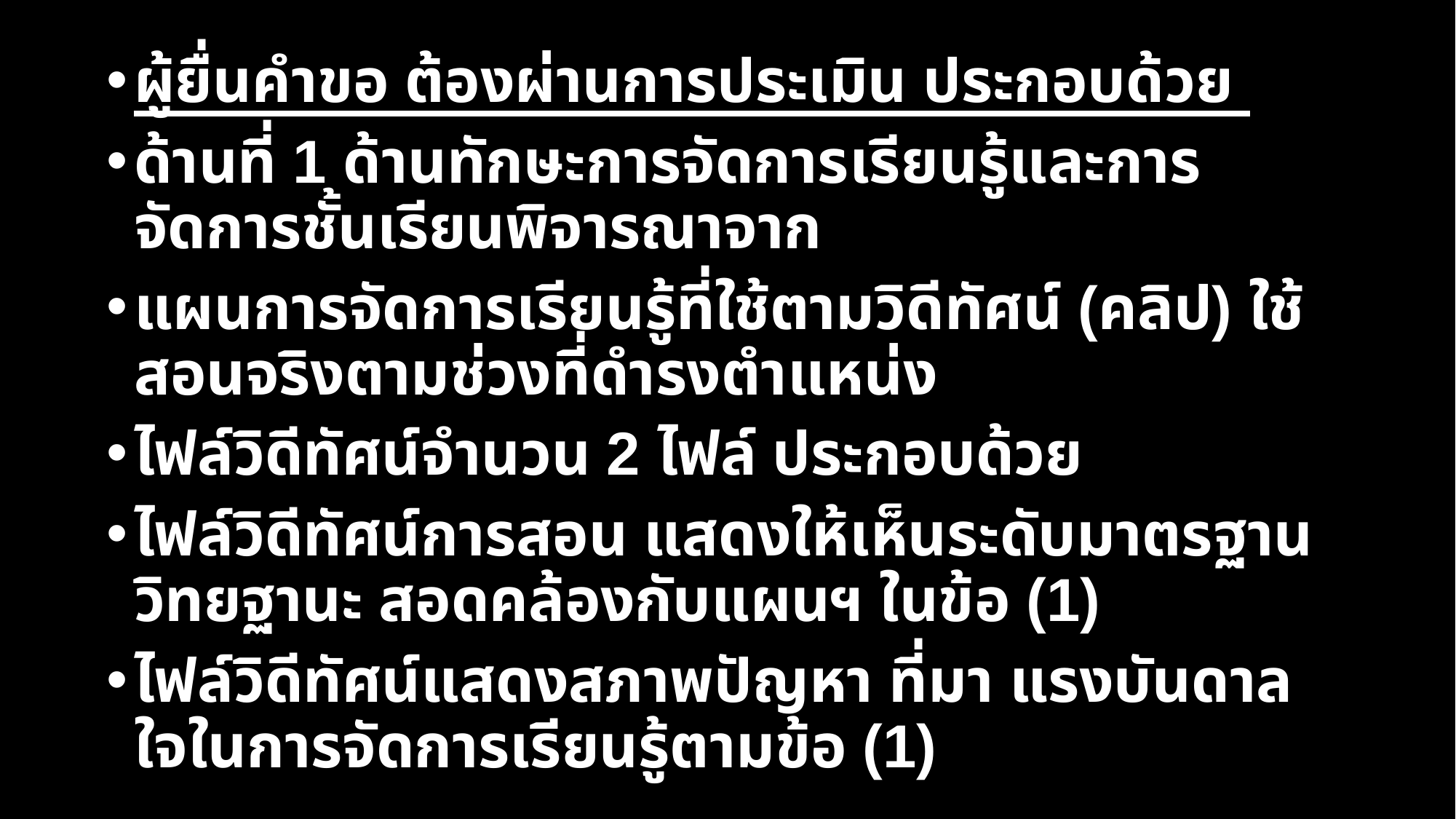

ผู้ยื่นคำขอ ต้องผ่านการประเมิน ประกอบด้วย
ด้านที่ 1 ด้านทักษะการจัดการเรียนรู้และการจัดการชั้นเรียนพิจารณาจาก
แผนการจัดการเรียนรู้ที่ใช้ตามวิดีทัศน์ (คลิป) ใช้สอนจริงตามช่วงที่ดำรงตำแหน่ง
ไฟล์วิดีทัศน์จำนวน 2 ไฟล์ ประกอบด้วย
ไฟล์วิดีทัศน์การสอน แสดงให้เห็นระดับมาตรฐานวิทยฐานะ สอดคล้องกับแผนฯ ในข้อ (1)
ไฟล์วิดีทัศน์แสดงสภาพปัญหา ที่มา แรงบันดาลใจในการจัดการเรียนรู้ตามข้อ (1)